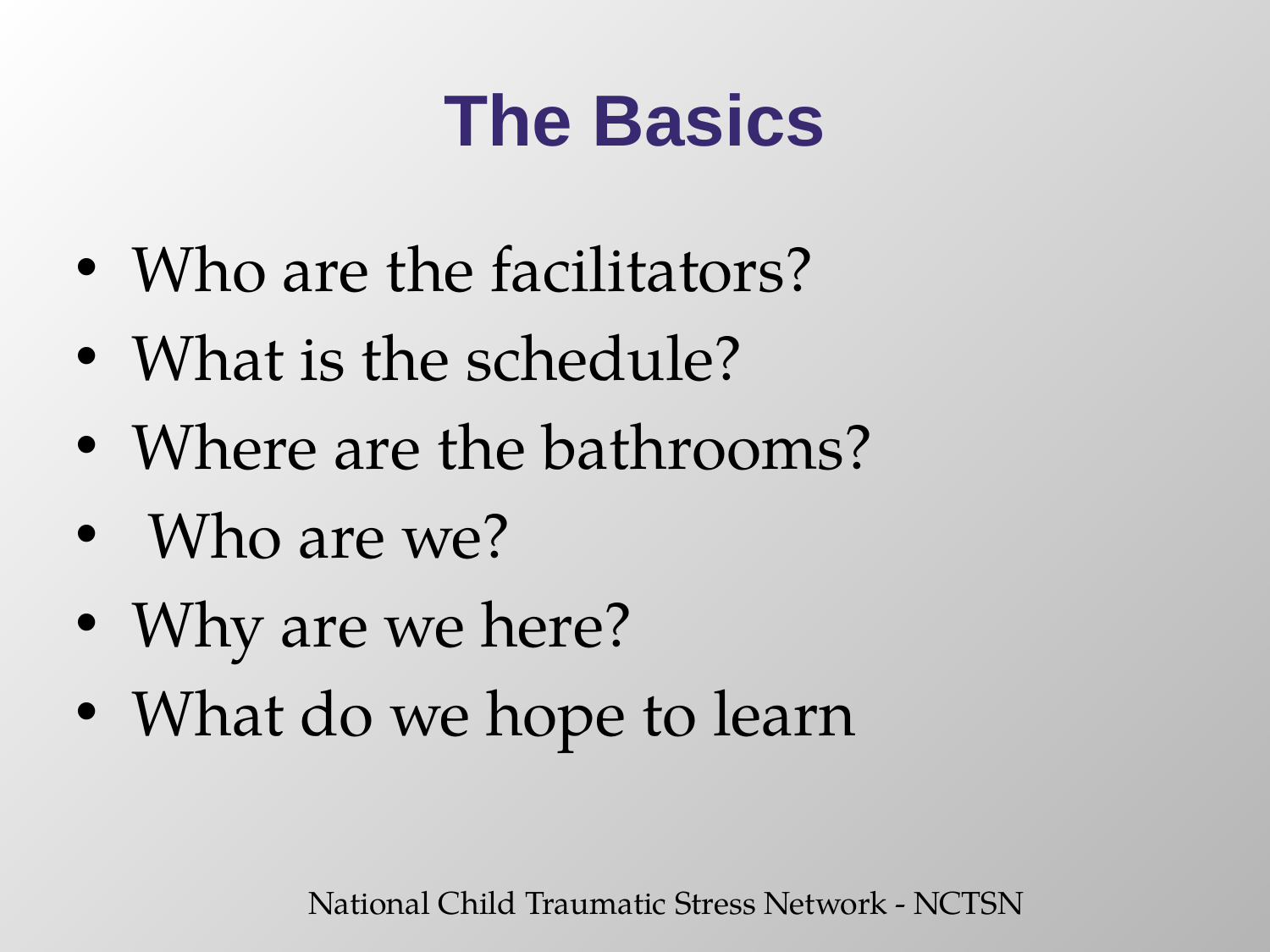

# The Basics
 Who are the facilitators?
 What is the schedule?
 Where are the bathrooms?
  Who are we?
 Why are we here?
 What do we hope to learn

National Child Traumatic Stress Network - NCTSN